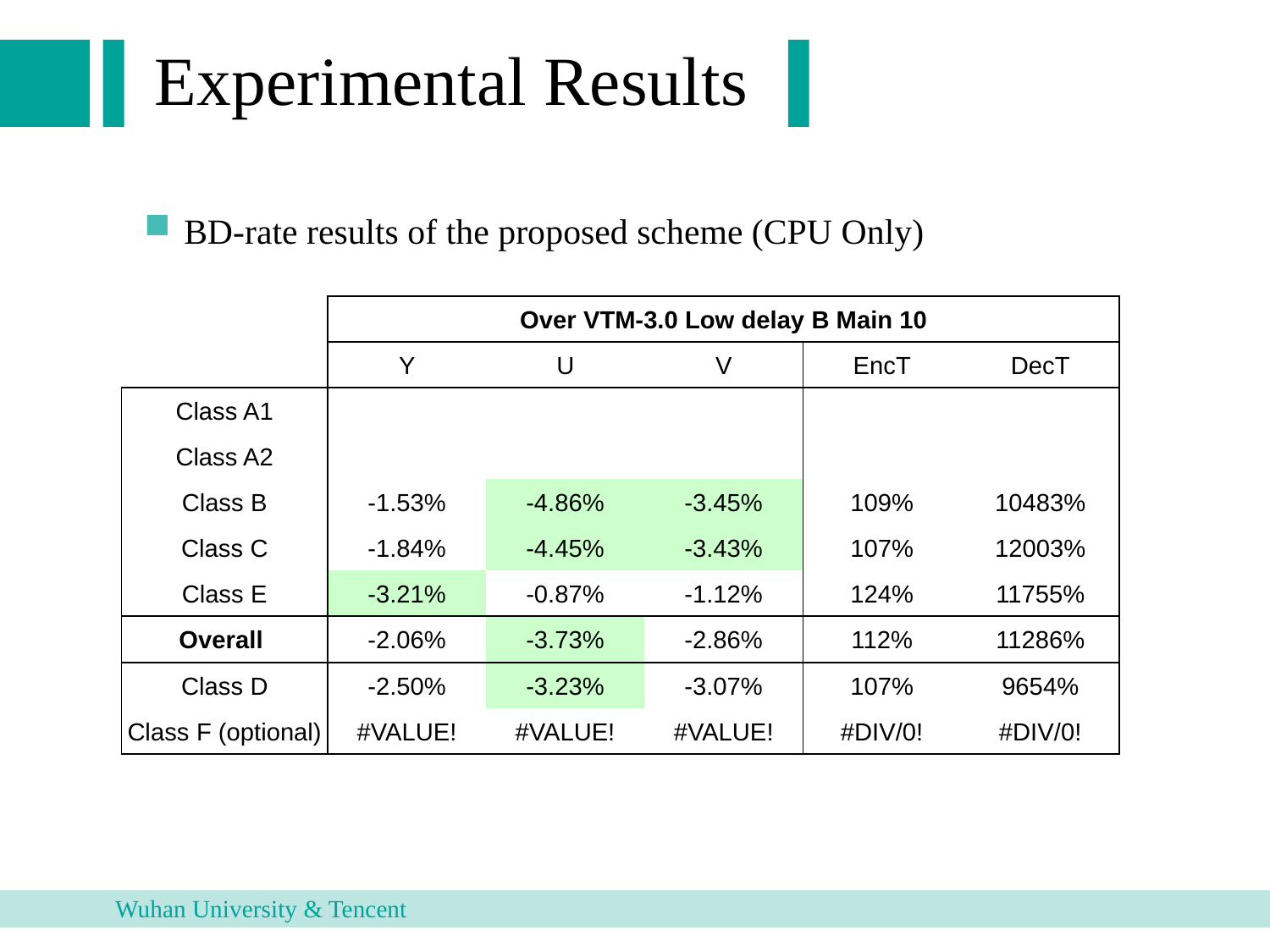

Experimental Results
BD-rate results of the proposed scheme (CPU Only)
|  | Over VTM-3.0 Low delay B Main 10 |  |  |  |  |
| --- | --- | --- | --- | --- | --- |
|  | Y | U | V | EncT | DecT |
| Class A1 |  |  |  |  |  |
| Class A2 |  |  |  |  |  |
| Class B | -1.53% | -4.86% | -3.45% | 109% | 10483% |
| Class C | -1.84% | -4.45% | -3.43% | 107% | 12003% |
| Class E | -3.21% | -0.87% | -1.12% | 124% | 11755% |
| Overall | -2.06% | -3.73% | -2.86% | 112% | 11286% |
| Class D | -2.50% | -3.23% | -3.07% | 107% | 9654% |
| Class F (optional) | #VALUE! | #VALUE! | #VALUE! | #DIV/0! | #DIV/0! |